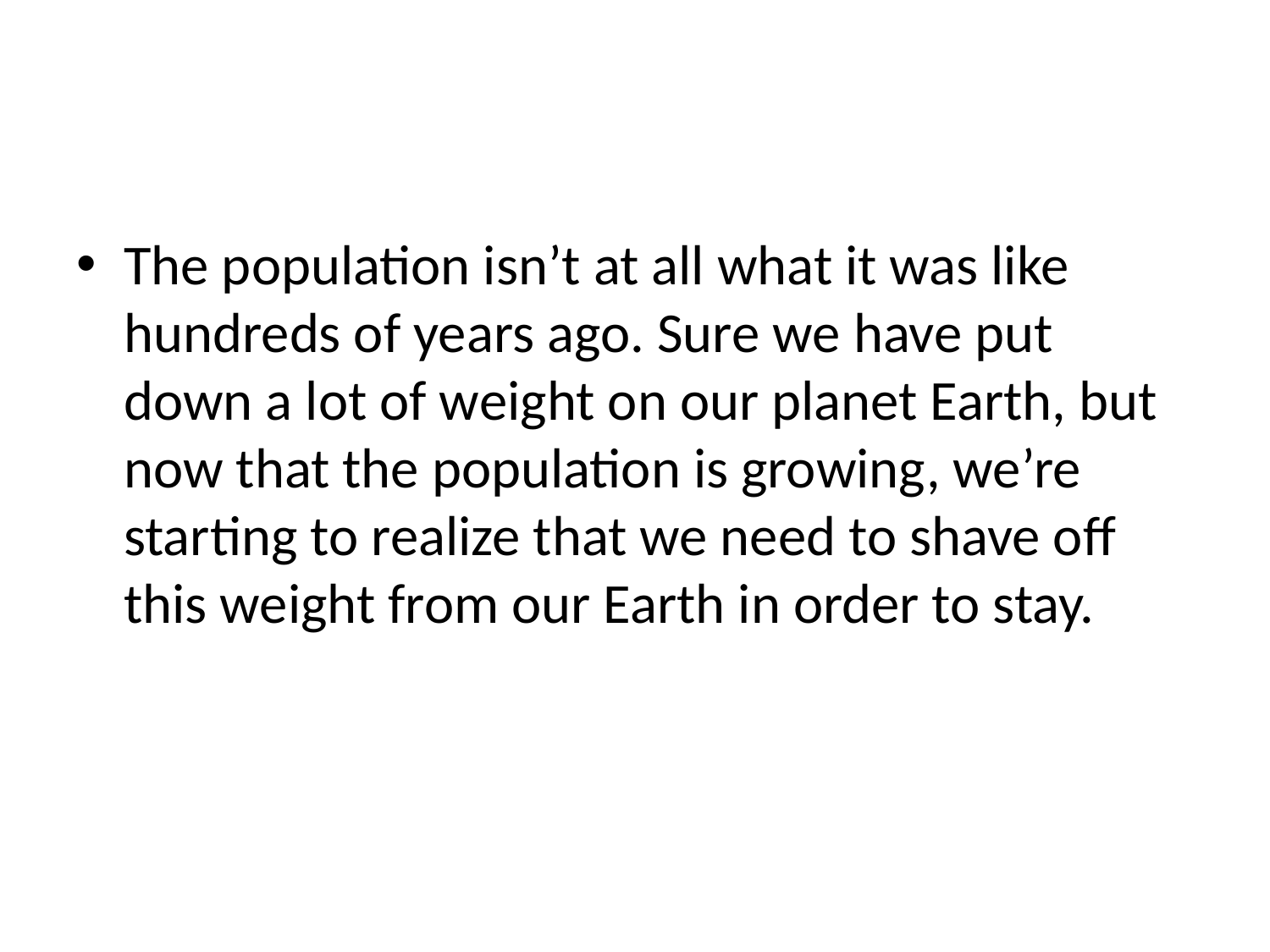

#
The population isn’t at all what it was like hundreds of years ago. Sure we have put down a lot of weight on our planet Earth, but now that the population is growing, we’re starting to realize that we need to shave off this weight from our Earth in order to stay.